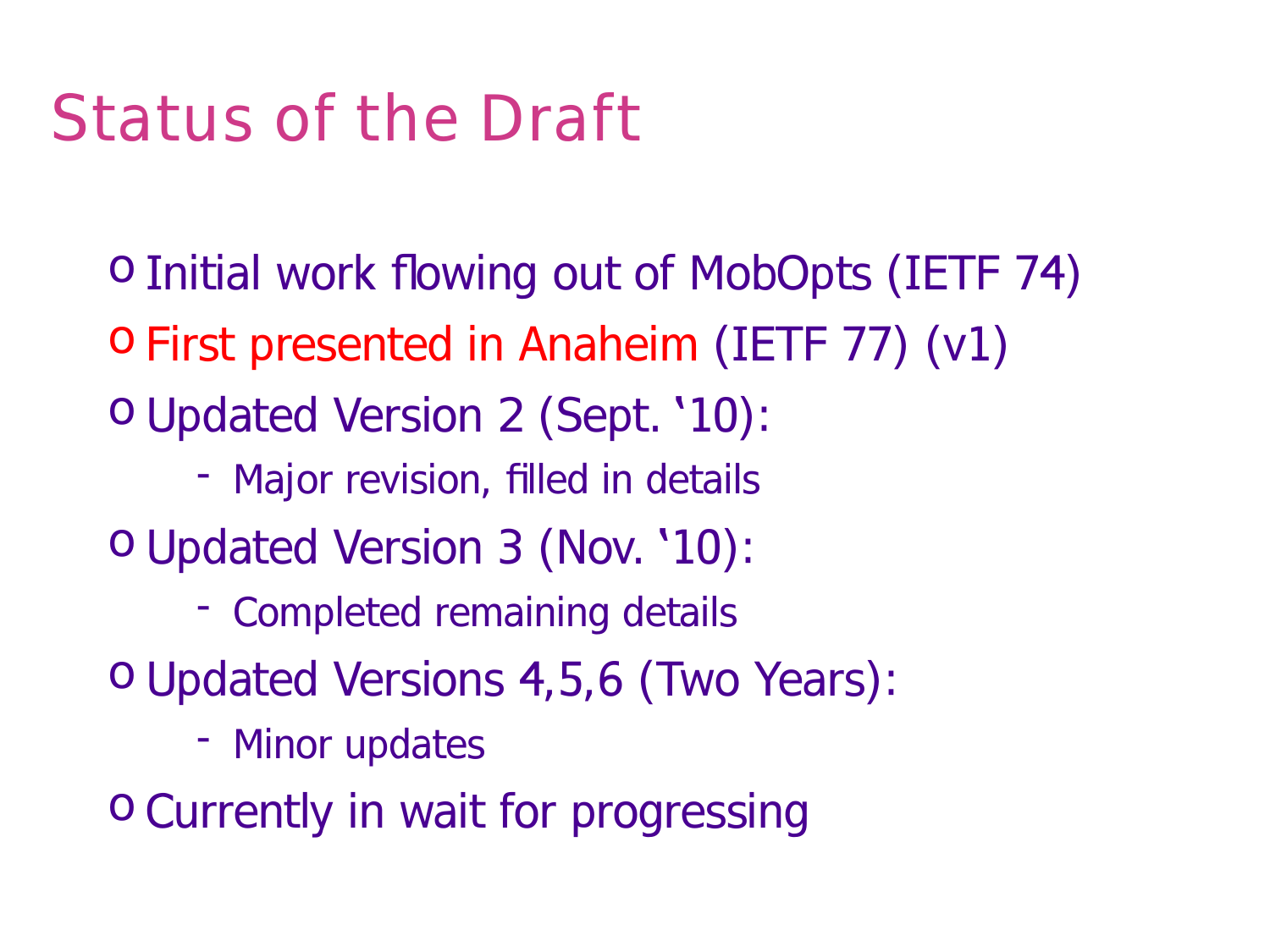

# Status of the Draft
Initial work flowing out of MobOpts (IETF 74)
First presented in Anaheim (IETF 77) (v1)
Updated Version 2 (Sept. ‘10):
Major revision, filled in details
Updated Version 3 (Nov. ‘10):
Completed remaining details
Updated Versions 4,5,6 (Two Years):
Minor updates
Currently in wait for progressing